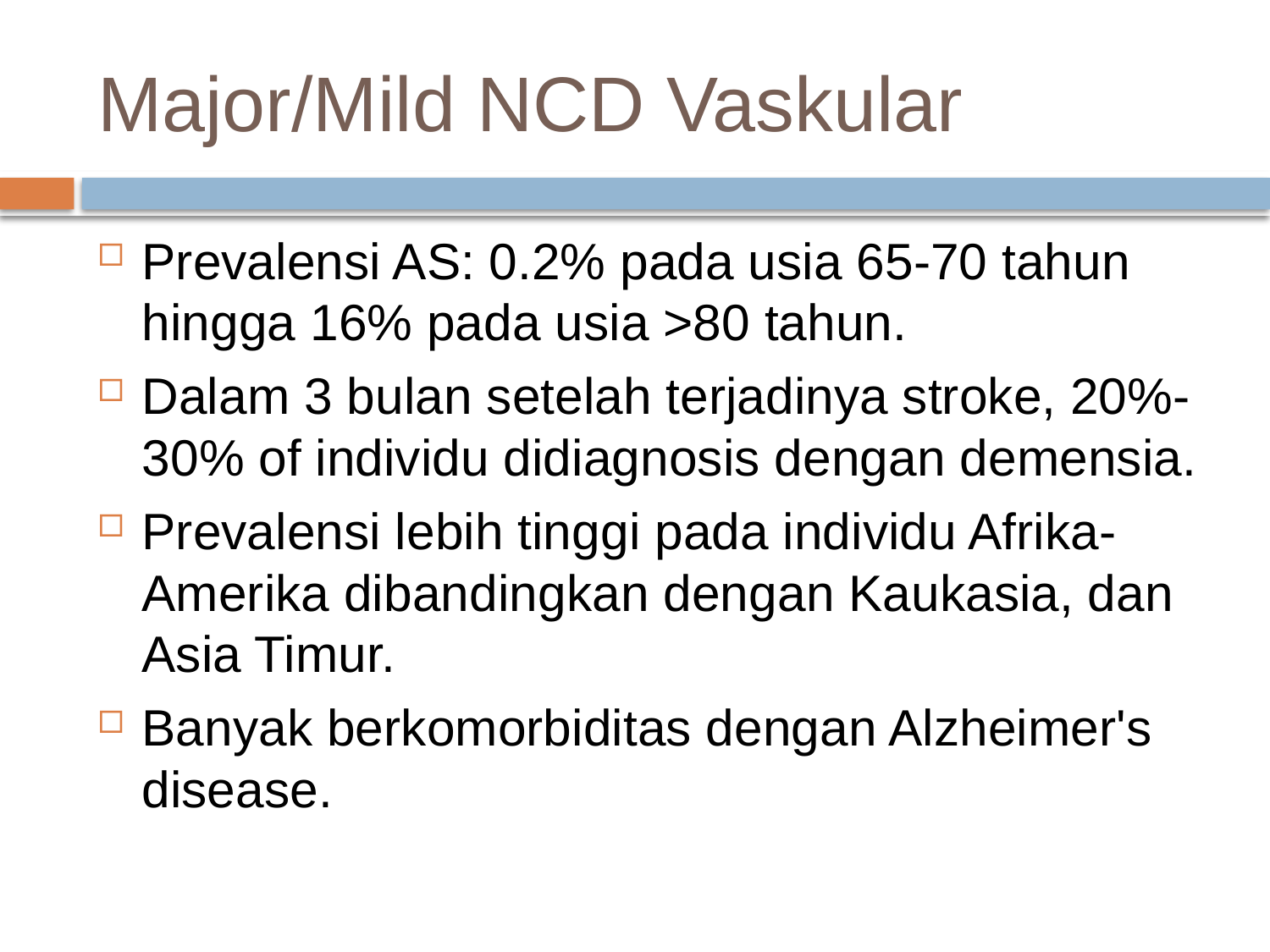

# Major/Mild NCD Vaskular
Prevalensi AS: 0.2% pada usia 65-70 tahun hingga 16% pada usia >80 tahun.
Dalam 3 bulan setelah terjadinya stroke, 20%-30% of individu didiagnosis dengan demensia.
Prevalensi lebih tinggi pada individu Afrika-Amerika dibandingkan dengan Kaukasia, dan Asia Timur.
Banyak berkomorbiditas dengan Alzheimer's disease.